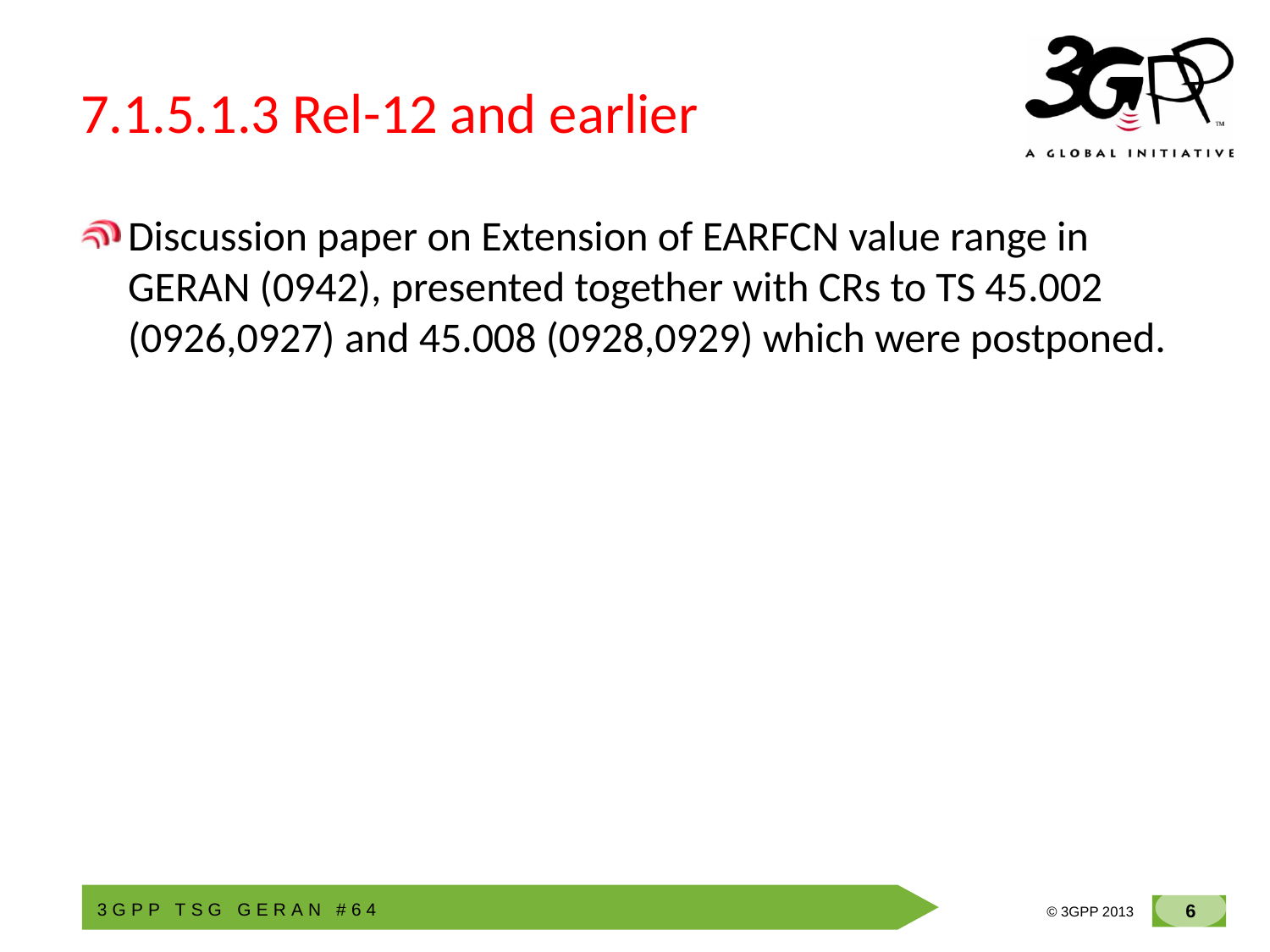

# 7.1.5.1.3 Rel-12 and earlier
Discussion paper on Extension of EARFCN value range in GERAN (0942), presented together with CRs to TS 45.002 (0926,0927) and 45.008 (0928,0929) which were postponed.